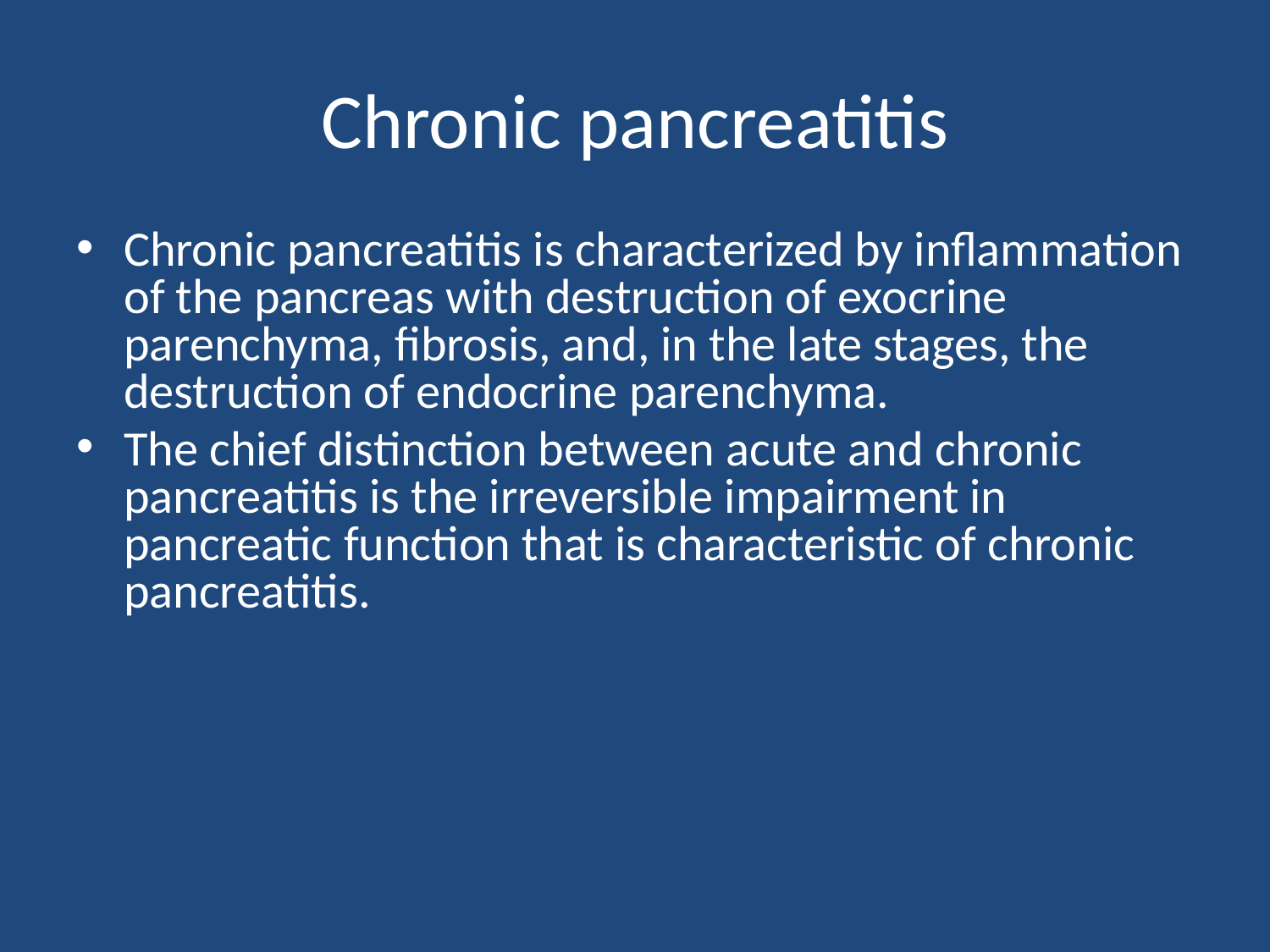

# Chronic pancreatitis
Chronic pancreatitis is characterized by inflammation of the pancreas with destruction of exocrine parenchyma, fibrosis, and, in the late stages, the destruction of endocrine parenchyma.
The chief distinction between acute and chronic pancreatitis is the irreversible impairment in pancreatic function that is characteristic of chronic pancreatitis.